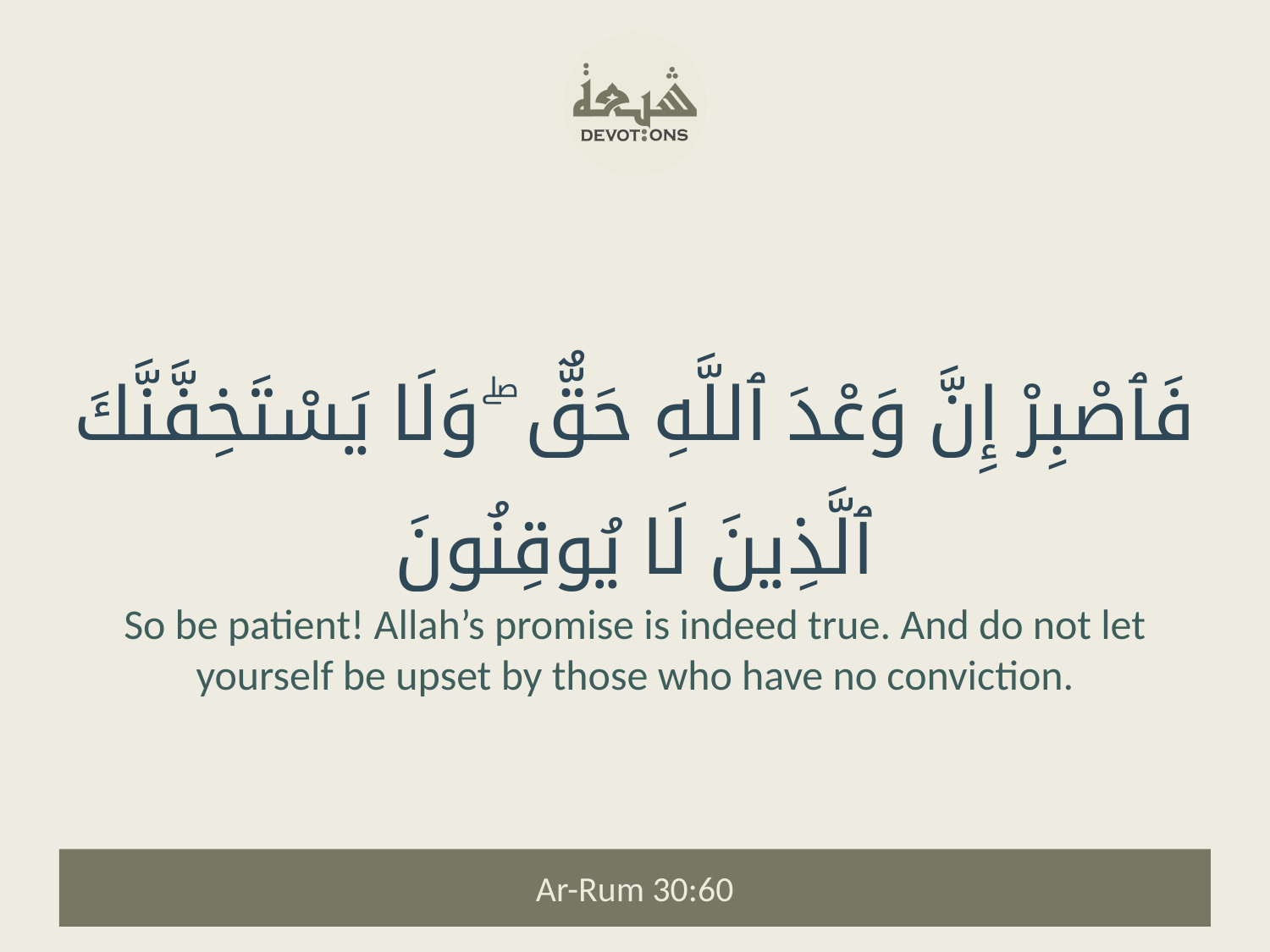

فَٱصْبِرْ إِنَّ وَعْدَ ٱللَّهِ حَقٌّ ۖ وَلَا يَسْتَخِفَّنَّكَ ٱلَّذِينَ لَا يُوقِنُونَ
So be patient! Allah’s promise is indeed true. And do not let yourself be upset by those who have no conviction.
Ar-Rum 30:60